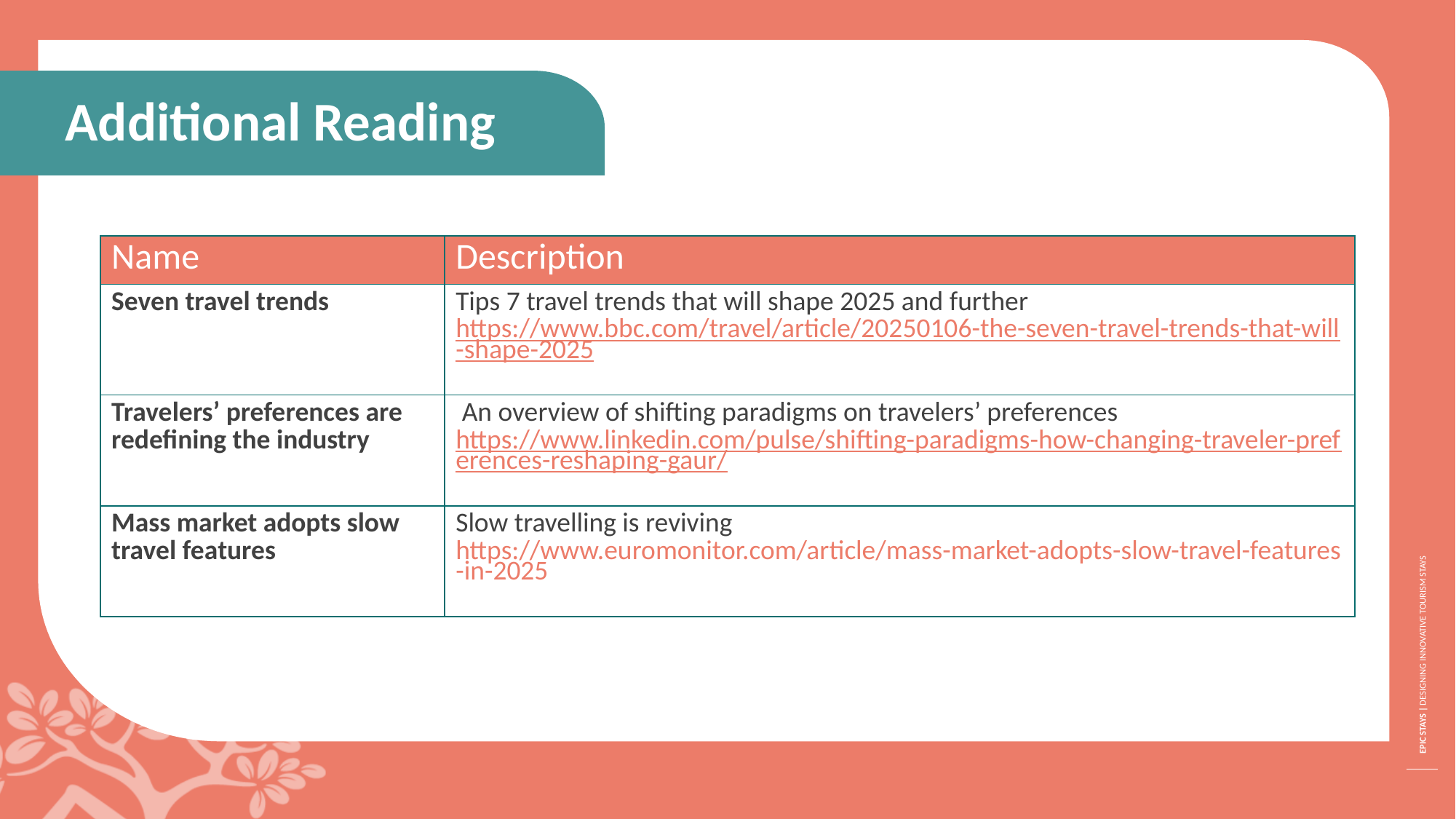

Additional Reading
| Name | Description |
| --- | --- |
| Seven travel trends | Tips 7 travel trends that will shape 2025 and further https://www.bbc.com/travel/article/20250106-the-seven-travel-trends-that-will-shape-2025 |
| Travelers’ preferences are redefining the industry | An overview of shifting paradigms on travelers’ preferences https://www.linkedin.com/pulse/shifting-paradigms-how-changing-traveler-preferences-reshaping-gaur/ |
| Mass market adopts slow travel features | Slow travelling is reviving https://www.euromonitor.com/article/mass-market-adopts-slow-travel-features-in-2025 |